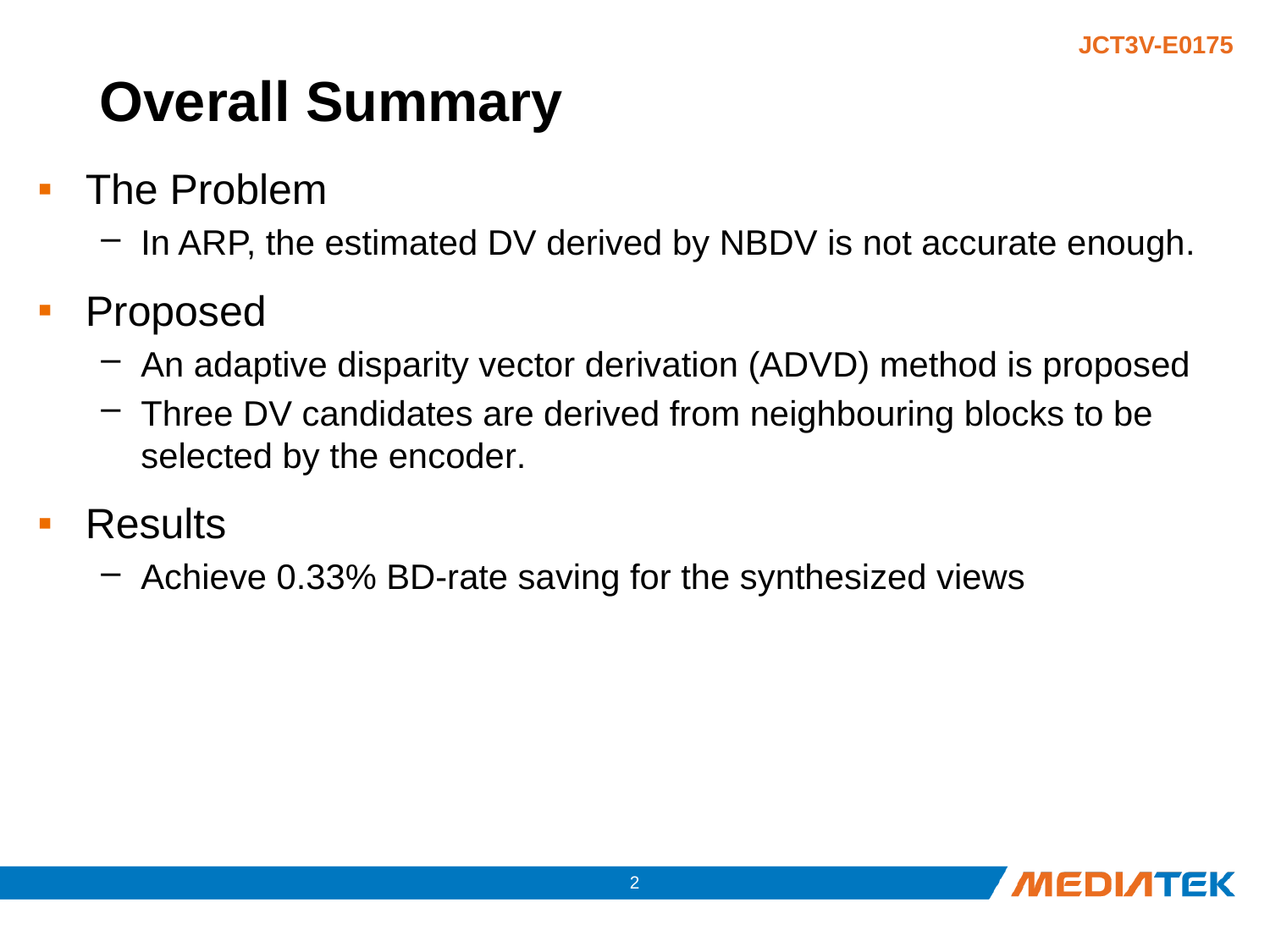

# Overall Summary
The Problem
In ARP, the estimated DV derived by NBDV is not accurate enough.
Proposed
An adaptive disparity vector derivation (ADVD) method is proposed
Three DV candidates are derived from neighbouring blocks to be selected by the encoder.
Results
Achieve 0.33% BD-rate saving for the synthesized views
2